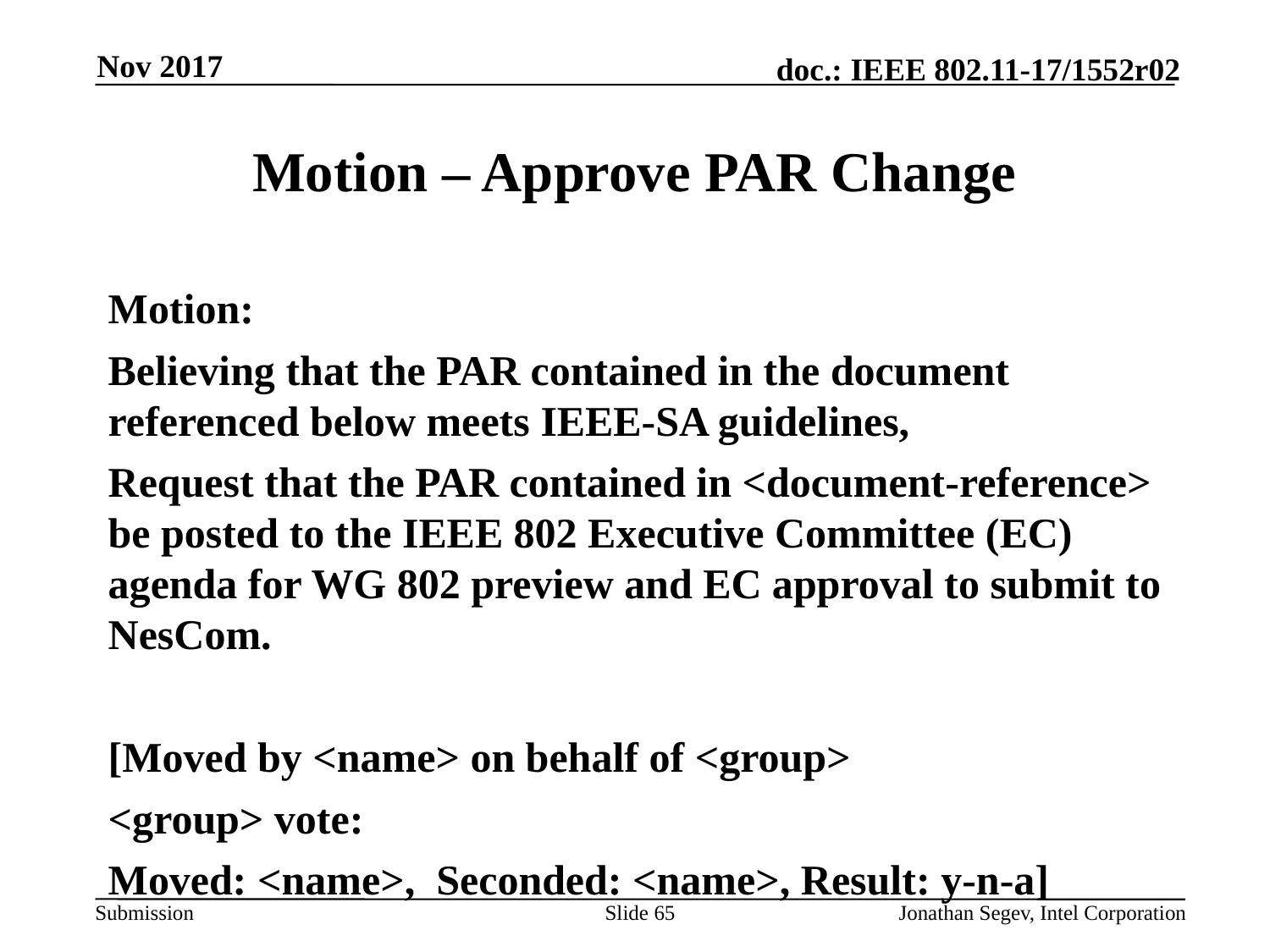

Nov 2017
# Motion – Approve PAR Change
Motion:
Believing that the PAR contained in the document referenced below meets IEEE-SA guidelines,
Request that the PAR contained in <document-reference> be posted to the IEEE 802 Executive Committee (EC) agenda for WG 802 preview and EC approval to submit to NesCom.

[Moved by <name> on behalf of <group>
<group> vote:
Moved: <name>,  Seconded: <name>, Result: y-n-a]

Slide 65
Jonathan Segev, Intel Corporation